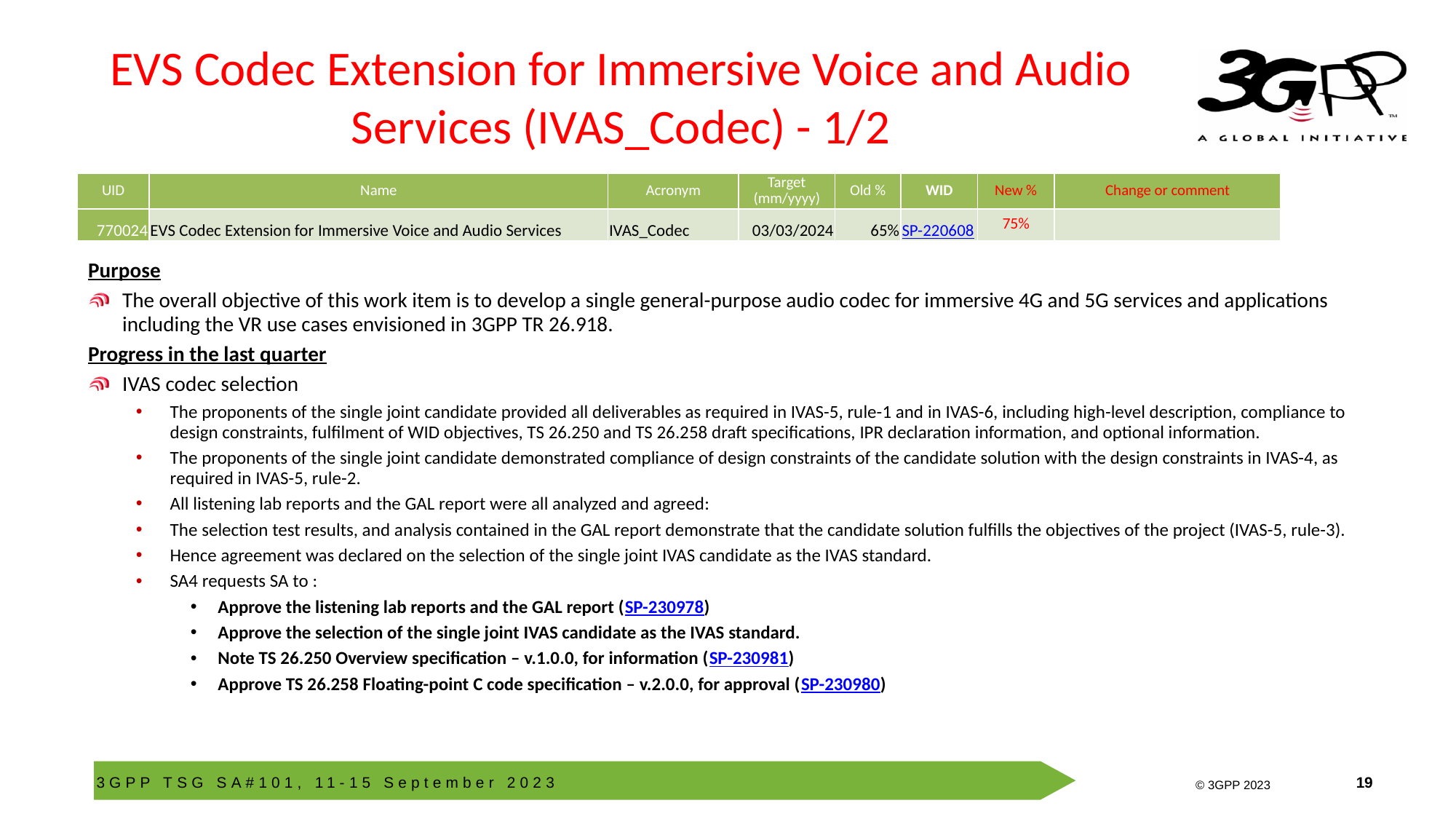

# EVS Codec Extension for Immersive Voice and Audio Services (IVAS_Codec) - 1/2
| UID | Name | Acronym | Target (mm/yyyy) | Old % | WID | New % | Change or comment |
| --- | --- | --- | --- | --- | --- | --- | --- |
| 770024 | EVS Codec Extension for Immersive Voice and Audio Services | IVAS\_Codec | 03/03/2024 | 65% | SP-220608 | 75% |  |
Purpose
The overall objective of this work item is to develop a single general-purpose audio codec for immersive 4G and 5G services and applications including the VR use cases envisioned in 3GPP TR 26.918.
Progress in the last quarter
IVAS codec selection
The proponents of the single joint candidate provided all deliverables as required in IVAS-5, rule-1 and in IVAS-6, including high-level description, compliance to design constraints, fulfilment of WID objectives, TS 26.250 and TS 26.258 draft specifications, IPR declaration information, and optional information.
The proponents of the single joint candidate demonstrated compliance of design constraints of the candidate solution with the design constraints in IVAS-4, as required in IVAS-5, rule-2.
All listening lab reports and the GAL report were all analyzed and agreed:
The selection test results, and analysis contained in the GAL report demonstrate that the candidate solution fulfills the objectives of the project (IVAS-5, rule-3).
Hence agreement was declared on the selection of the single joint IVAS candidate as the IVAS standard.
SA4 requests SA to :
Approve the listening lab reports and the GAL report (SP-230978)
Approve the selection of the single joint IVAS candidate as the IVAS standard.
Note TS 26.250 Overview specification – v.1.0.0, for information (SP-230981)
Approve TS 26.258 Floating-point C code specification – v.2.0.0, for approval (SP-230980)